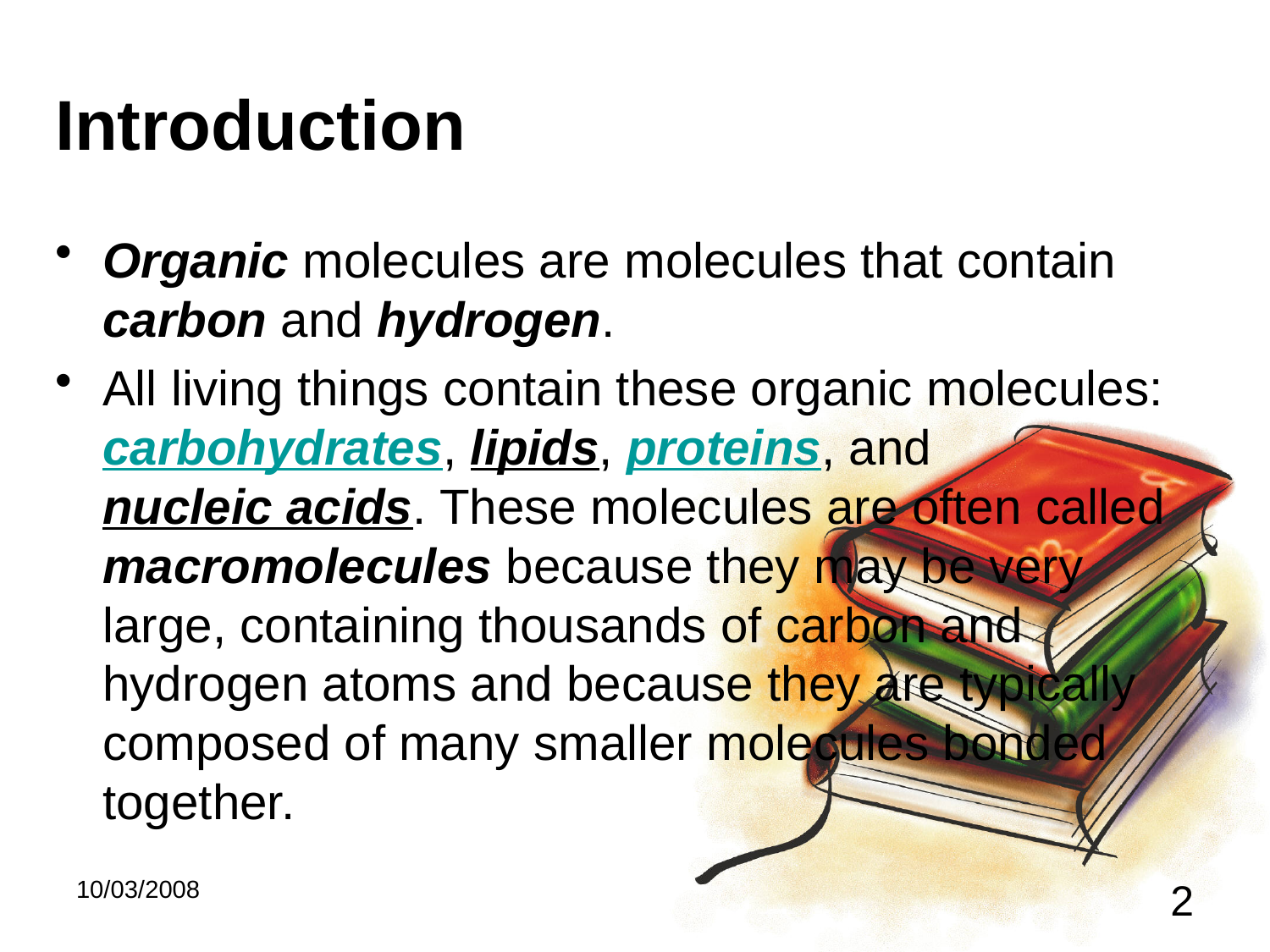

# Introduction
Organic molecules are molecules that contain carbon and hydrogen.
All living things contain these organic molecules: carbohydrates, lipids, proteins, and nucleic acids. These molecules are often called macromolecules because they may be very large, containing thousands of carbon and hydrogen atoms and because they are typically composed of many smaller molecules bonded together.

10/03/2008
2